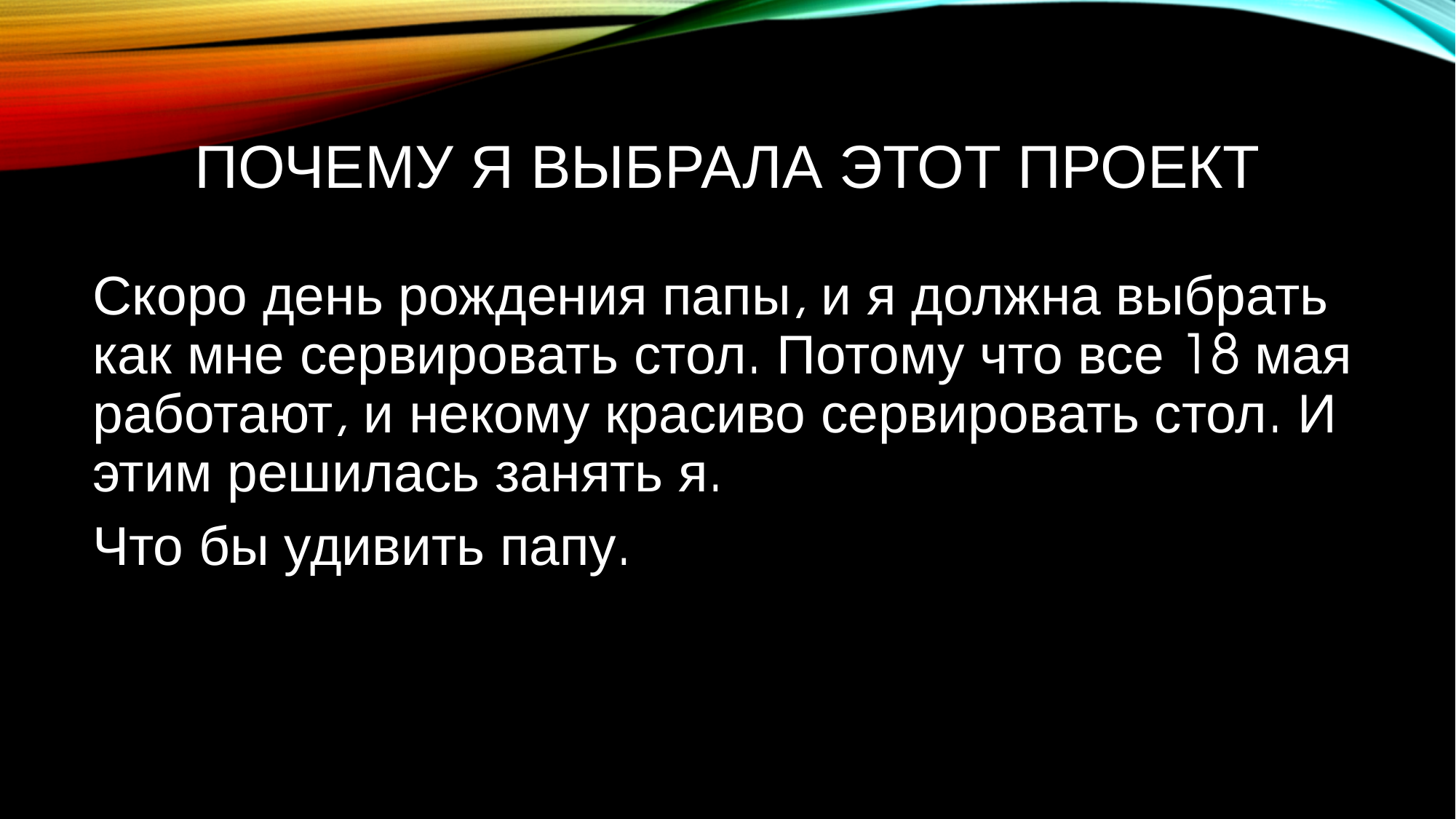

# Почему я выбрала этот проект
Скоро день рождения папы, и я должна выбрать как мне сервировать стол. Потому что все 18 мая работают, и некому красиво сервировать стол. И этим решилась занять я.
Что бы удивить папу.